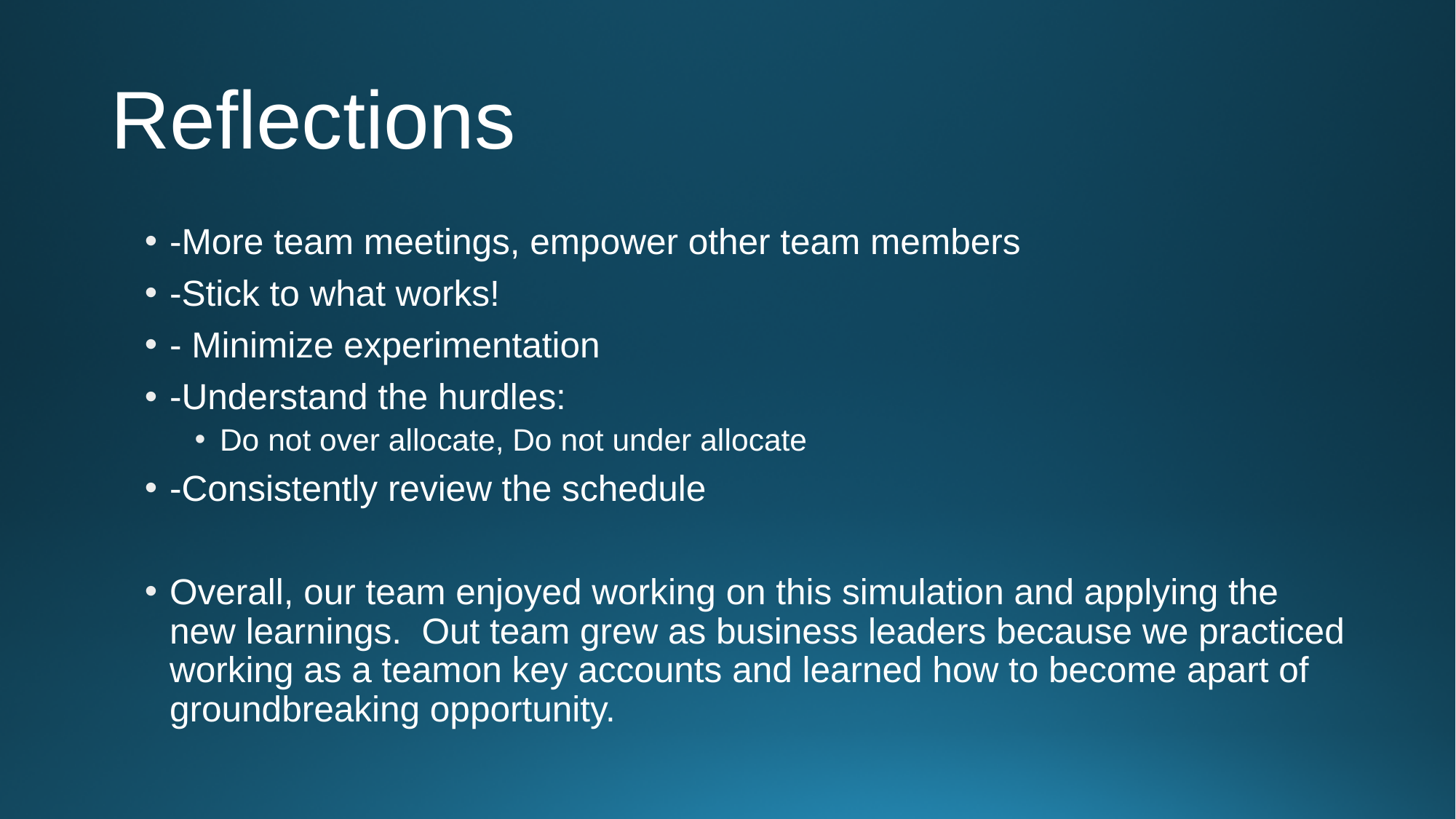

# Reflections
-More team meetings, empower other team members
-Stick to what works!
- Minimize experimentation
-Understand the hurdles:
Do not over allocate, Do not under allocate
-Consistently review the schedule

Overall, our team enjoyed working on this simulation and applying the new learnings.  Out team grew as business leaders because we practiced working as a teamon key accounts and learned how to become apart of groundbreaking opportunity.